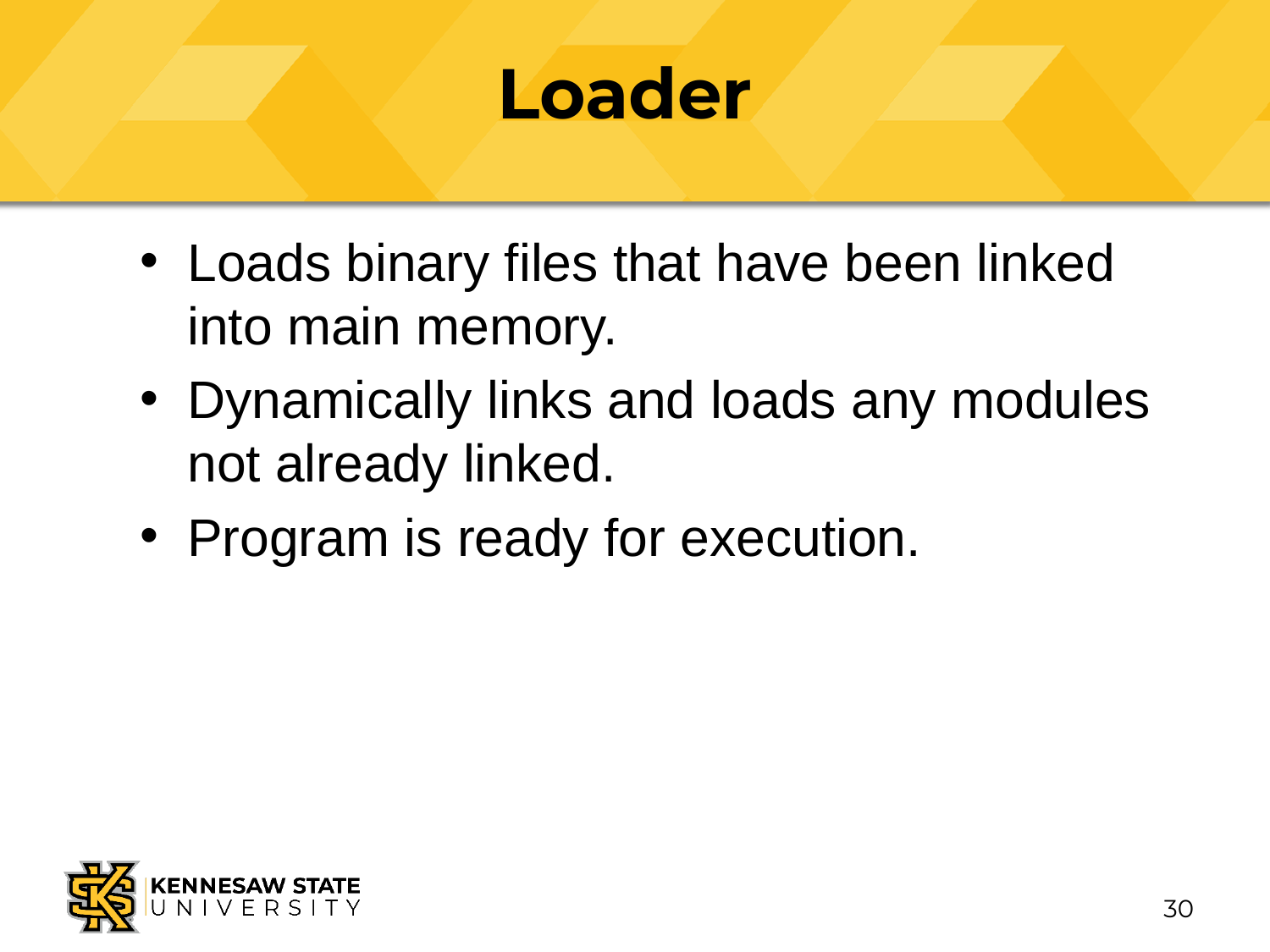

# Loader
Loads binary files that have been linked into main memory.
Dynamically links and loads any modules not already linked.
Program is ready for execution.
30